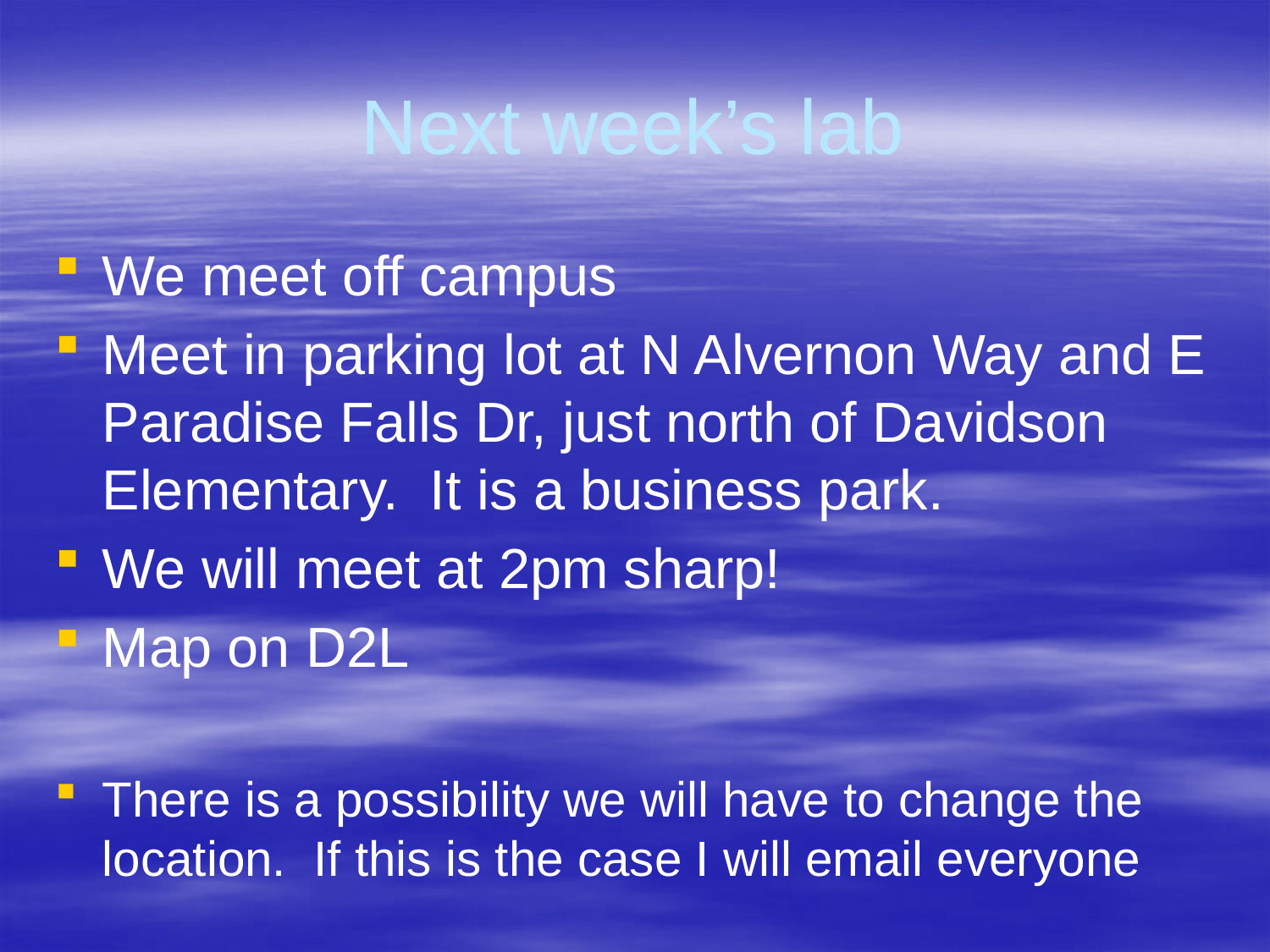

# Next week’s lab
We meet off campus
Meet in parking lot at N Alvernon Way and E Paradise Falls Dr, just north of Davidson Elementary.  It is a business park.
We will meet at 2pm sharp!
Map on D2L

There is a possibility we will have to change the location.  If this is the case I will email everyone